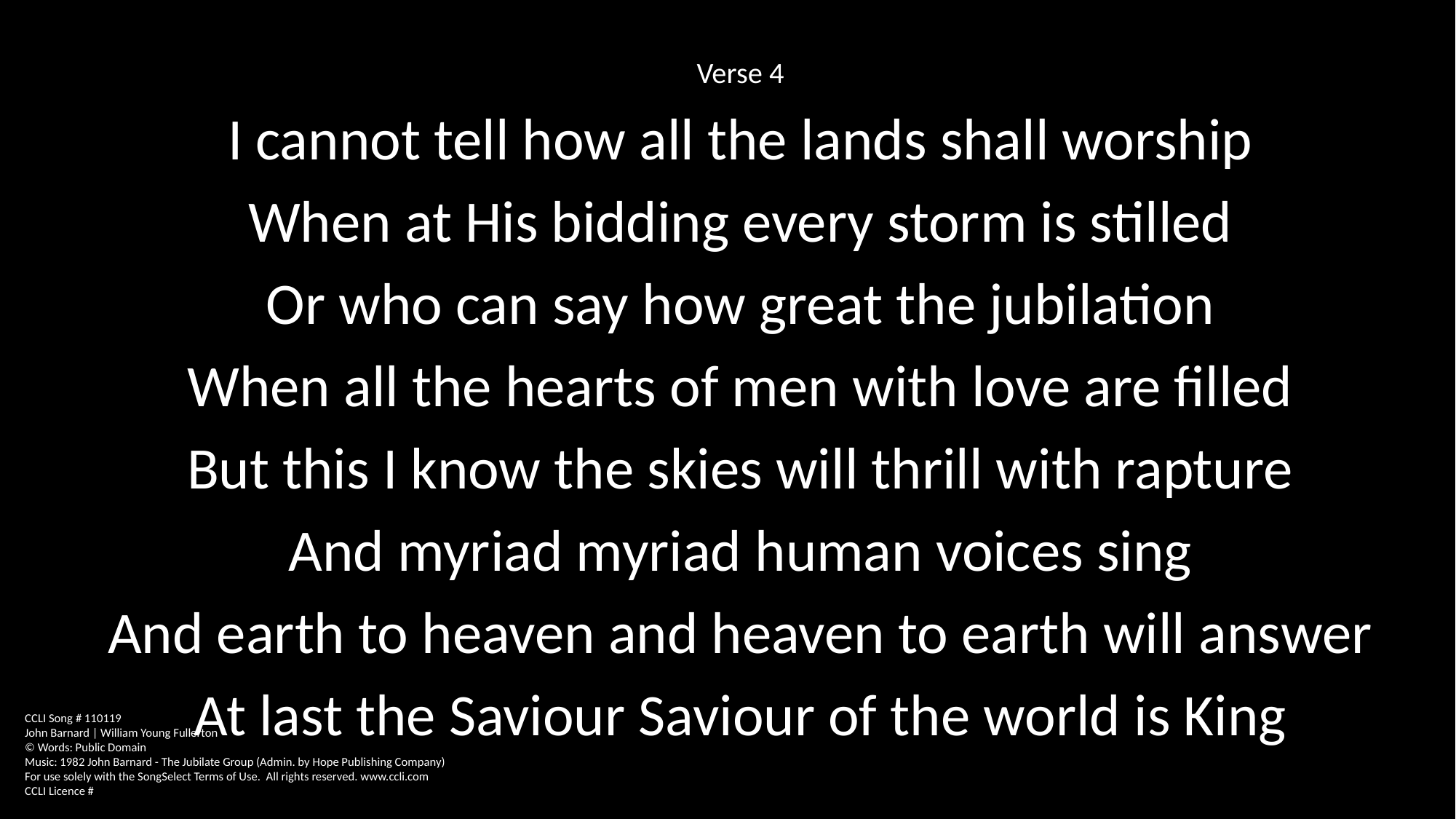

Verse 4
I cannot tell how all the lands shall worship
When at His bidding every storm is stilled
Or who can say how great the jubilation
When all the hearts of men with love are filled
But this I know the skies will thrill with rapture
And myriad myriad human voices sing
And earth to heaven and heaven to earth will answer
At last the Saviour Saviour of the world is King
CCLI Song # 110119
John Barnard | William Young Fullerton
© Words: Public Domain
Music: 1982 John Barnard - The Jubilate Group (Admin. by Hope Publishing Company)
For use solely with the SongSelect Terms of Use.  All rights reserved. www.ccli.com
CCLI Licence #